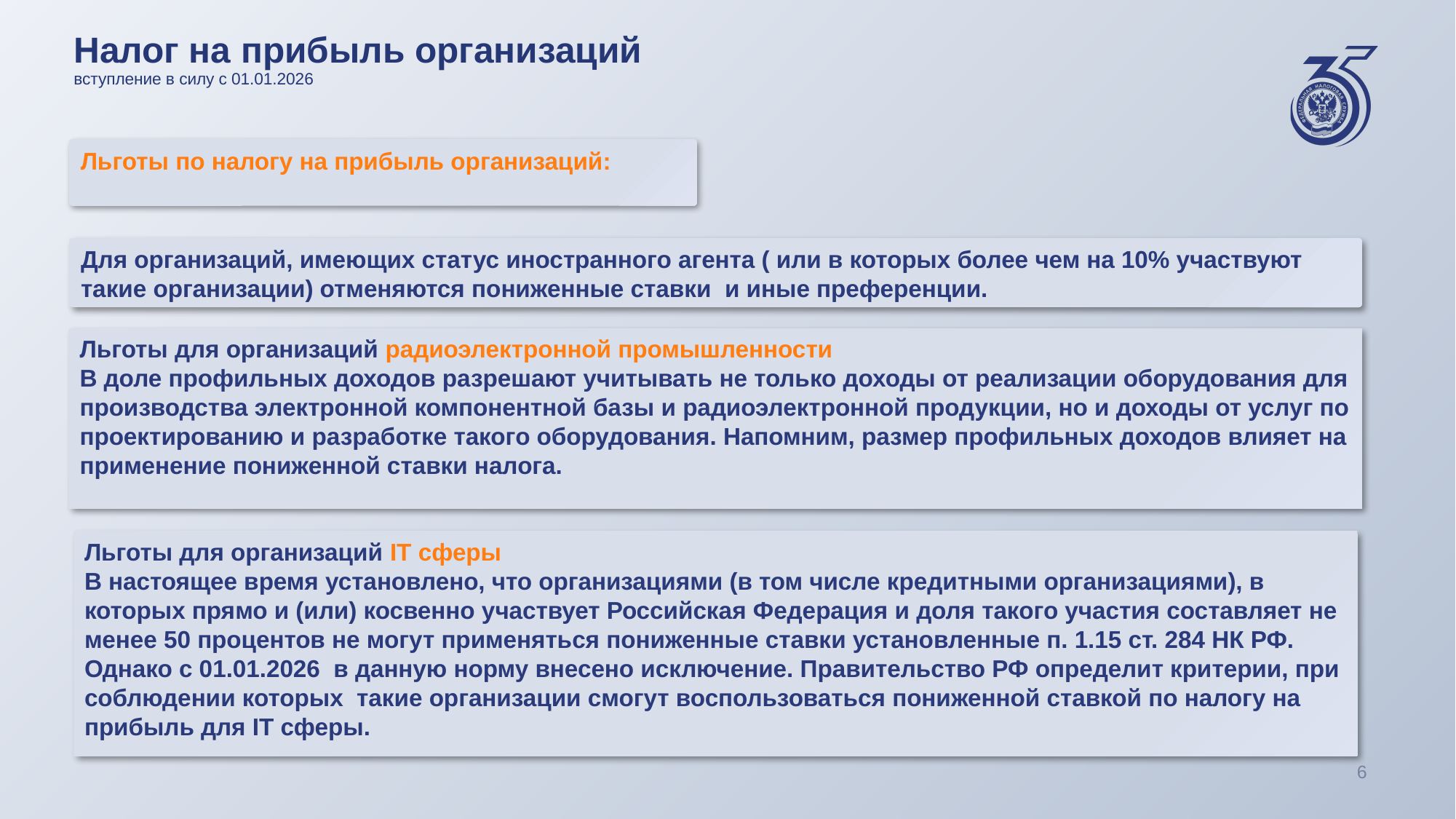

# Налог на прибыль организаций вступление в силу с 01.01.2026
Льготы по налогу на прибыль организаций:
Для организаций, имеющих статус иностранного агента ( или в которых более чем на 10% участвуют такие организации) отменяются пониженные ставки  и иные преференции.
Льготы для организаций радиоэлектронной промышленности
В доле профильных доходов разрешают учитывать не только доходы от реализации оборудования для производства электронной компонентной базы и радиоэлектронной продукции, но и доходы от услуг по проектированию и разработке такого оборудования. Напомним, размер профильных доходов влияет на применение пониженной ставки налога.
Льготы для организаций IT сферы
В настоящее время установлено, что организациями (в том числе кредитными организациями), в которых прямо и (или) косвенно участвует Российская Федерация и доля такого участия составляет не менее 50 процентов не могут применяться пониженные ставки установленные п. 1.15 ст. 284 НК РФ. Однако с 01.01.2026  в данную норму внесено исключение. Правительство РФ определит критерии, при соблюдении которых  такие организации смогут воспользоваться пониженной ставкой по налогу на прибыль для IT сферы.

6